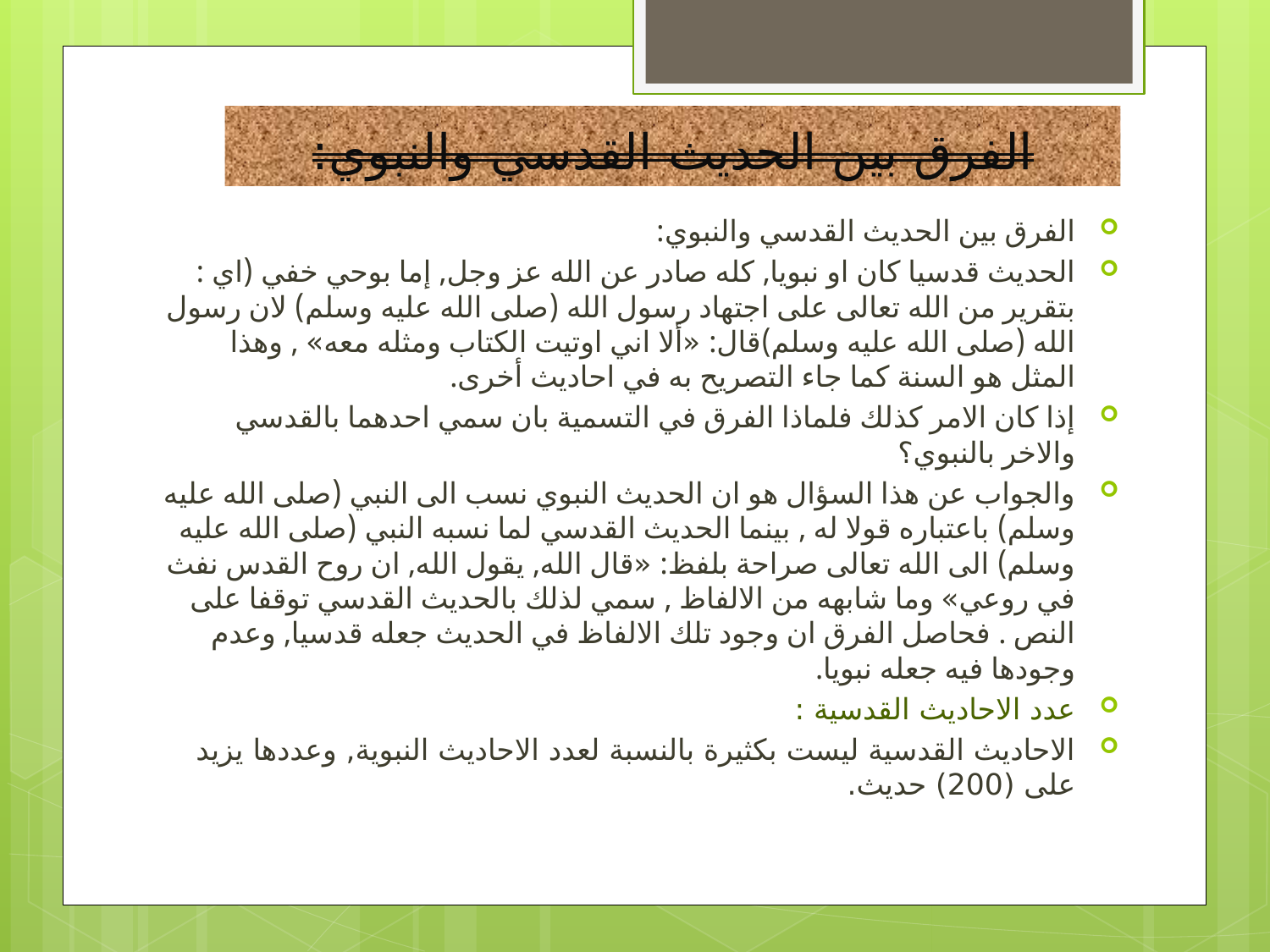

# الفرق بين الحديث القدسي والنبوي:
الفرق بين الحديث القدسي والنبوي:
الحديث قدسيا كان او نبويا, كله صادر عن الله عز وجل, إما بوحي خفي (اي : بتقرير من الله تعالى على اجتهاد رسول الله (صلى الله عليه وسلم) لان رسول الله (صلى الله عليه وسلم)قال: «ألا اني اوتيت الكتاب ومثله معه» , وهذا المثل هو السنة كما جاء التصريح به في احاديث أخرى.
إذا كان الامر كذلك فلماذا الفرق في التسمية بان سمي احدهما بالقدسي والاخر بالنبوي؟
والجواب عن هذا السؤال هو ان الحديث النبوي نسب الى النبي (صلى الله عليه وسلم) باعتباره قولا له , بينما الحديث القدسي لما نسبه النبي (صلى الله عليه وسلم) الى الله تعالى صراحة بلفظ: «قال الله, يقول الله, ان روح القدس نفث في روعي» وما شابهه من الالفاظ , سمي لذلك بالحديث القدسي توقفا على النص . فحاصل الفرق ان وجود تلك الالفاظ في الحديث جعله قدسيا, وعدم وجودها فيه جعله نبويا.
عدد الاحاديث القدسية :
الاحاديث القدسية ليست بكثيرة بالنسبة لعدد الاحاديث النبوية, وعددها يزيد على (200) حديث.